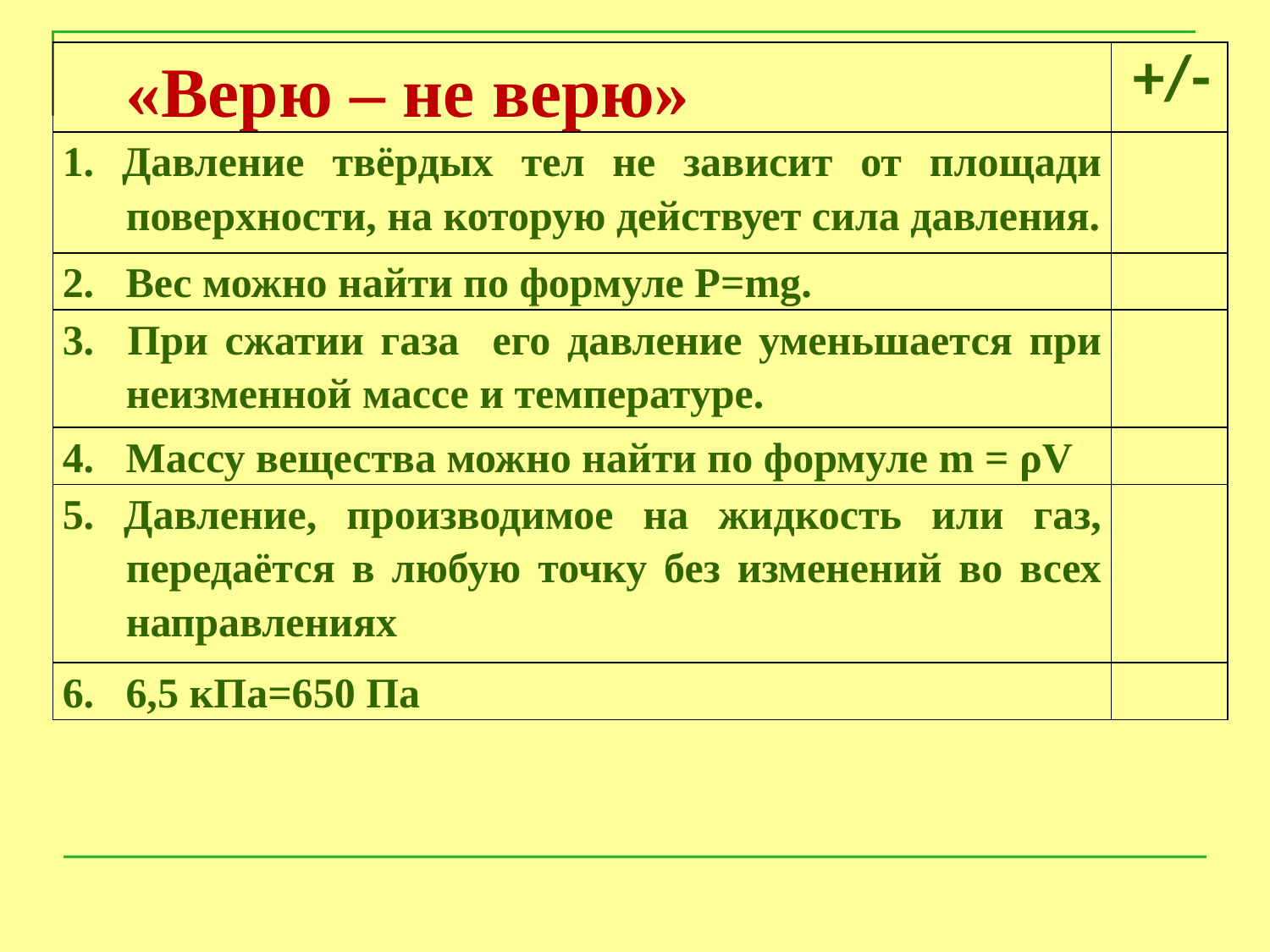

| «Верю – не верю» | +/- |
| --- | --- |
| 1. Давление твёрдых тел не зависит от площади поверхности, на которую действует сила давления. |  |
| 2. Вес можно найти по формуле Р=mg. |  |
| 3. При сжатии газа его давление уменьшается при неизменной массе и температуре. |  |
| 4. Массу вещества можно найти по формуле m = ρV |  |
| 5. Давление, производимое на жидкость или газ, передаётся в любую точку без изменений во всех направлениях |  |
| 6. 6,5 кПа=650 Па |  |